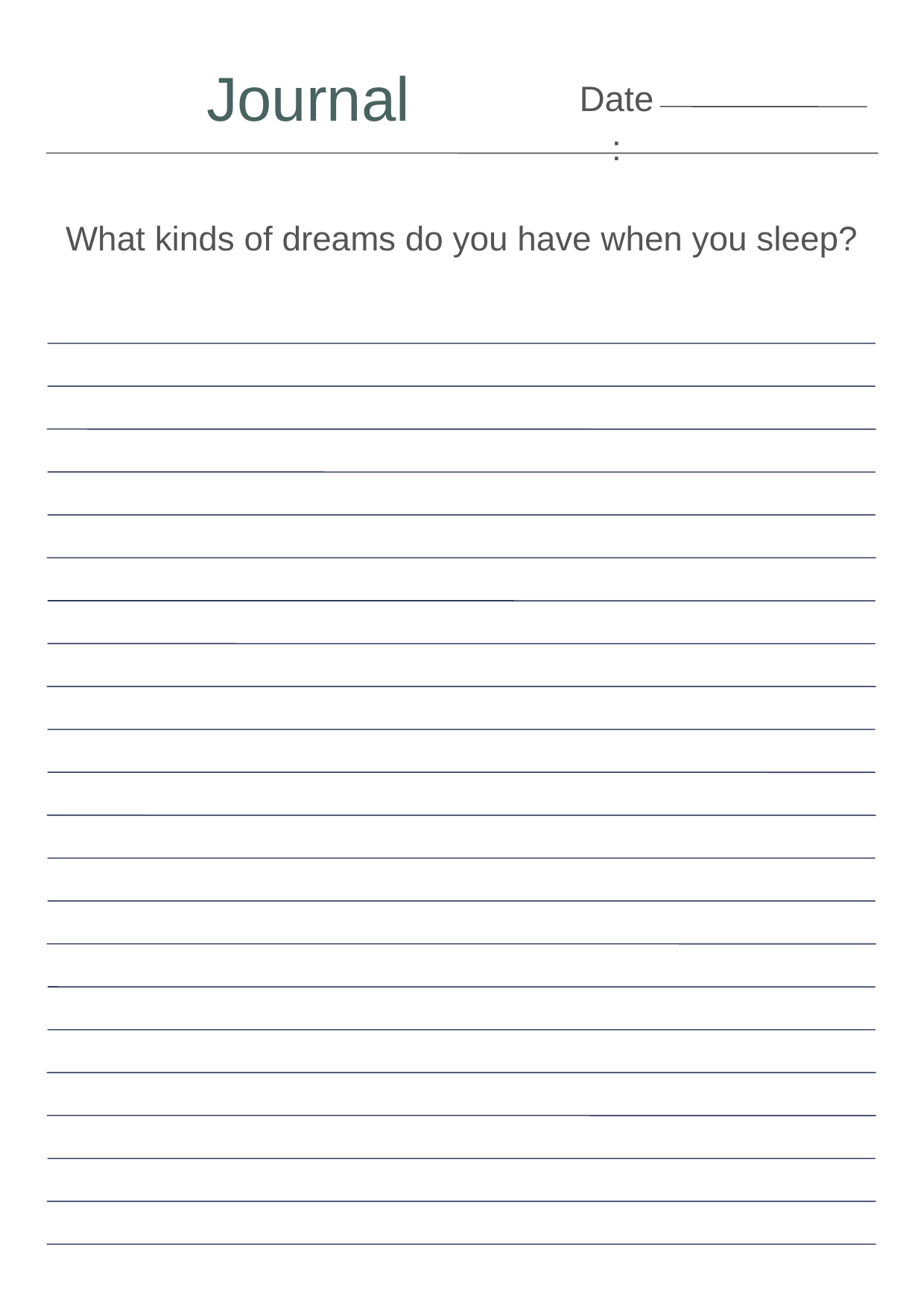

Journal
Date:

What kinds of dreams do you have when you sleep?